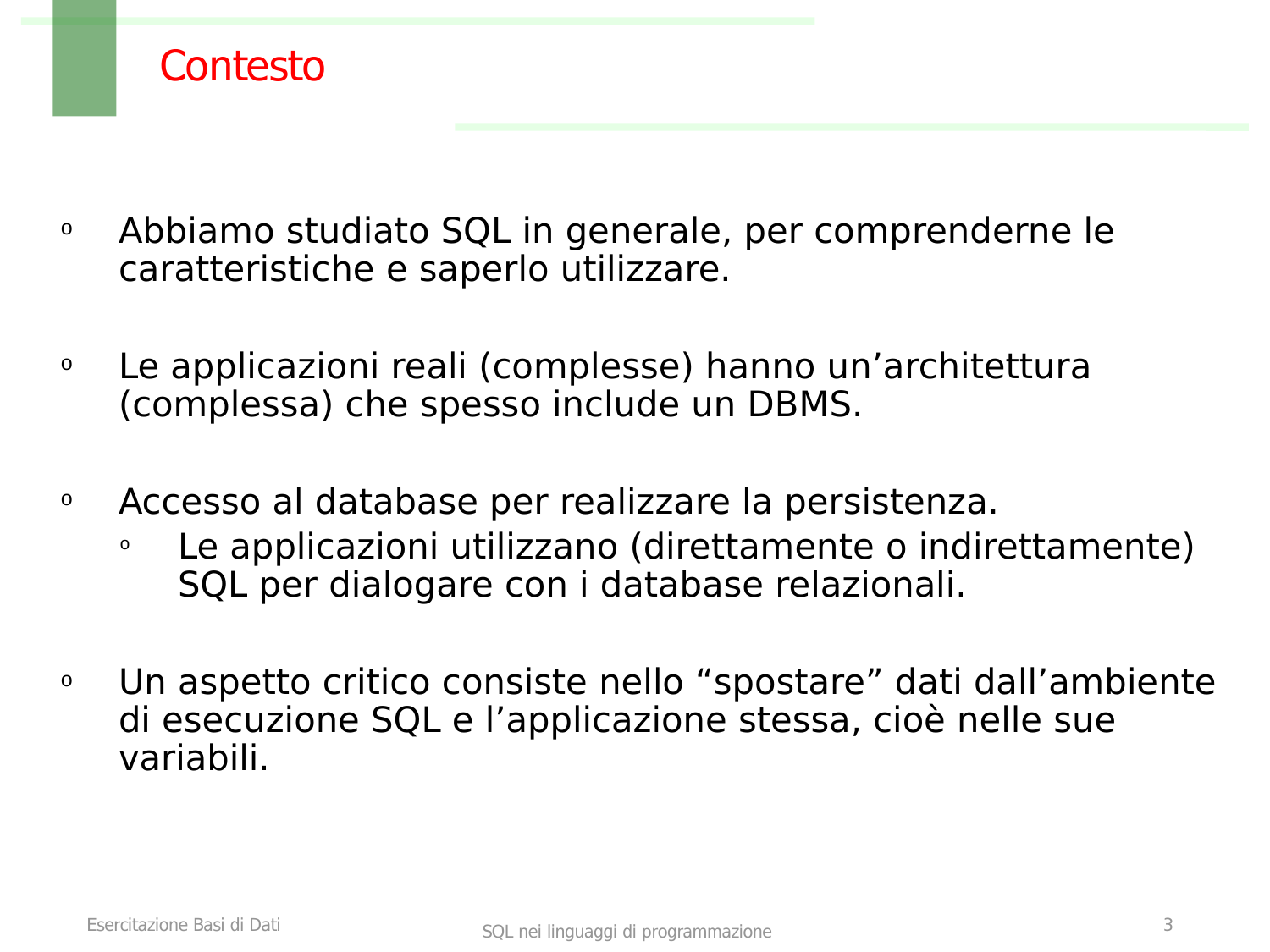

# Contesto
Abbiamo studiato SQL in generale, per comprenderne le caratteristiche e saperlo utilizzare.

Le applicazioni reali (complesse) hanno un’architettura (complessa) che spesso include un DBMS.

Accesso al database per realizzare la persistenza.
Le applicazioni utilizzano (direttamente o indirettamente) SQL per dialogare con i database relazionali.

Un aspetto critico consiste nello “spostare” dati dall’ambiente di esecuzione SQL e l’applicazione stessa, cioè nelle sue variabili.

SQL nei linguaggi di programmazione